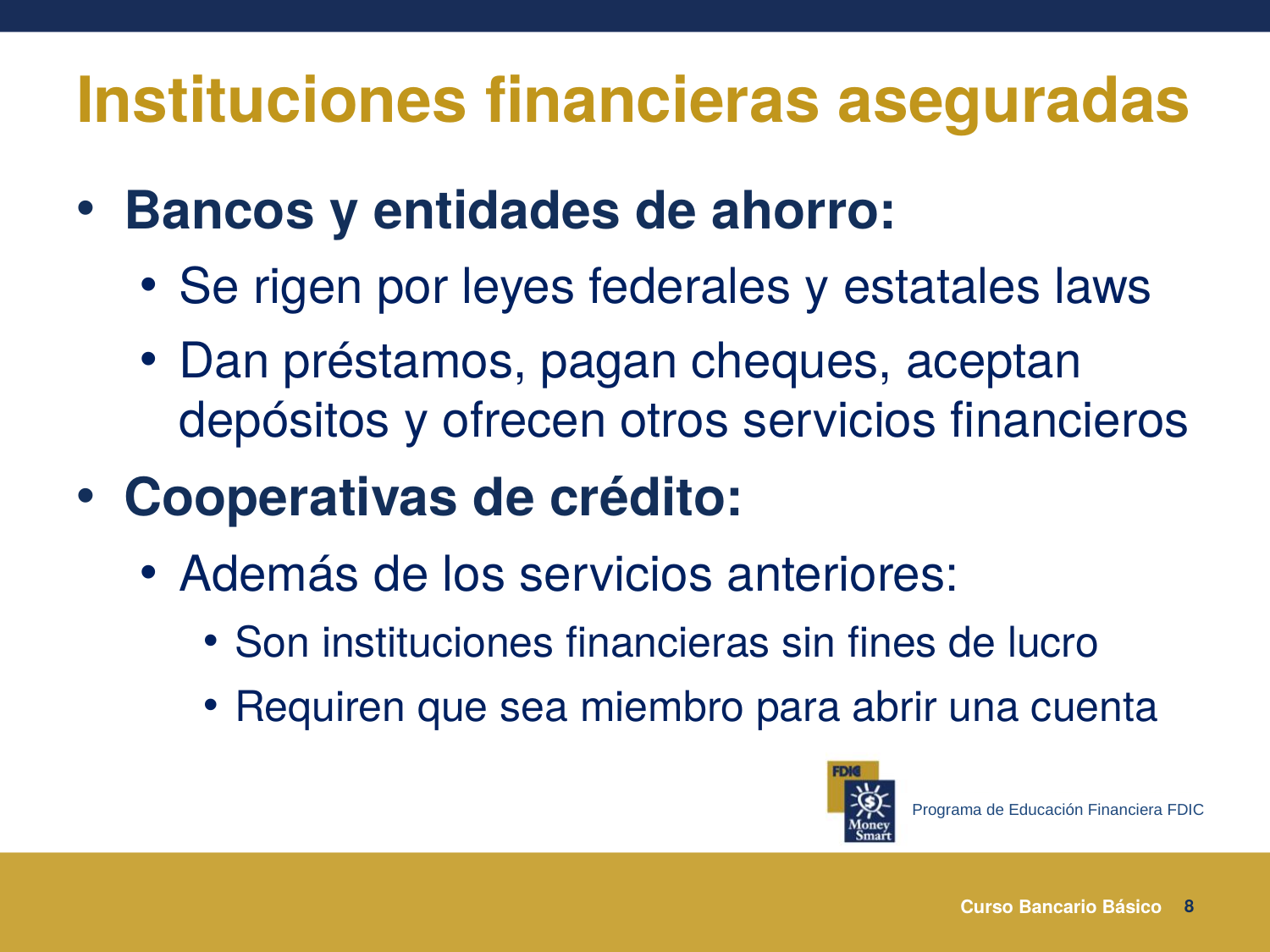

# Instituciones financieras aseguradas
Bancos y entidades de ahorro:
Se rigen por leyes federales y estatales laws
Dan préstamos, pagan cheques, aceptan depósitos y ofrecen otros servicios financieros
Cooperativas de crédito:
Además de los servicios anteriores:
Son instituciones financieras sin fines de lucro
Requiren que sea miembro para abrir una cuenta